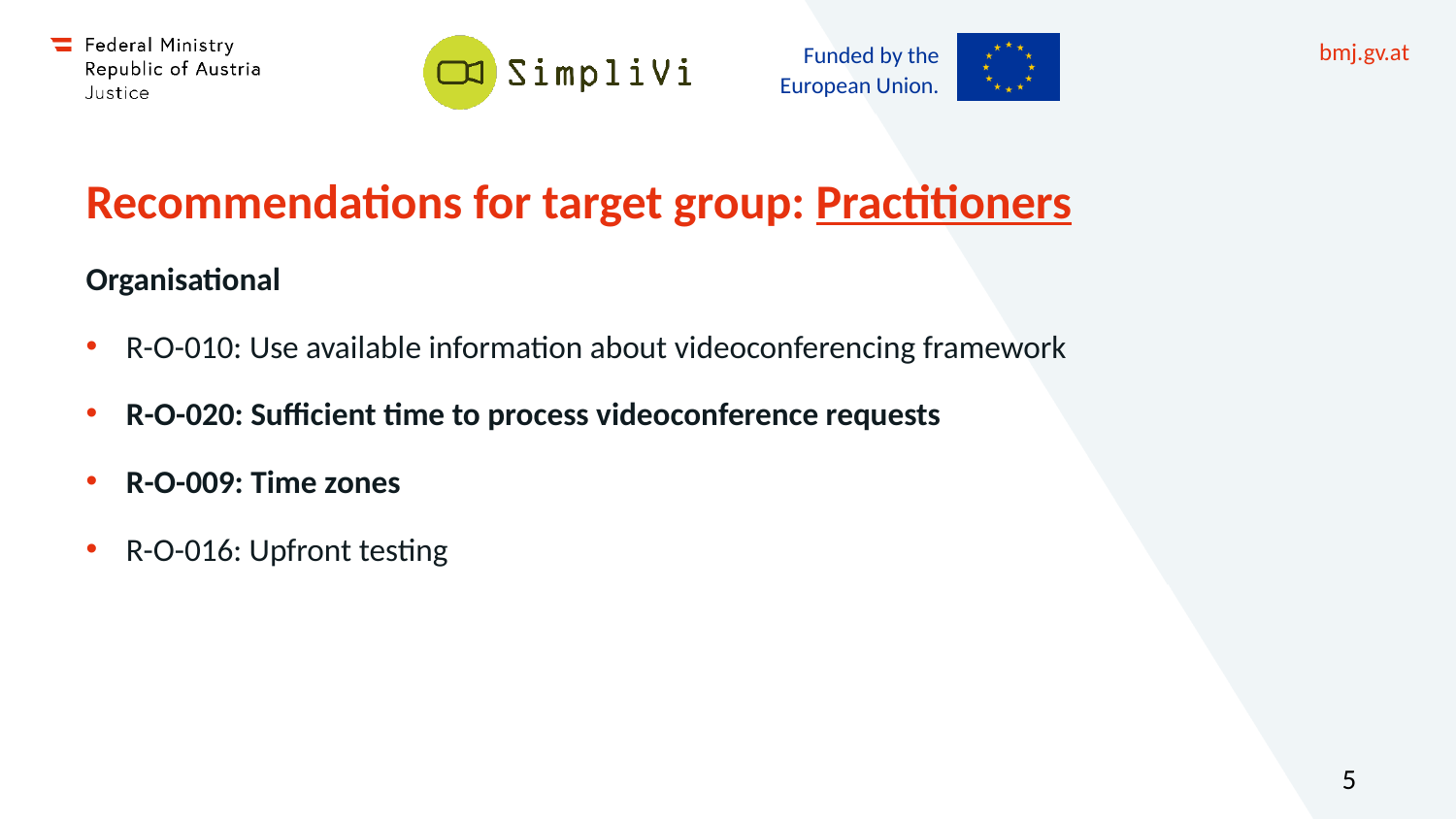

# Recommendations for target group: Practitioners
Organisational
R-O-010: Use available information about videoconferencing framework
R-O-020: Sufficient time to process videoconference requests
R-O-009: Time zones
R-O-016: Upfront testing
5